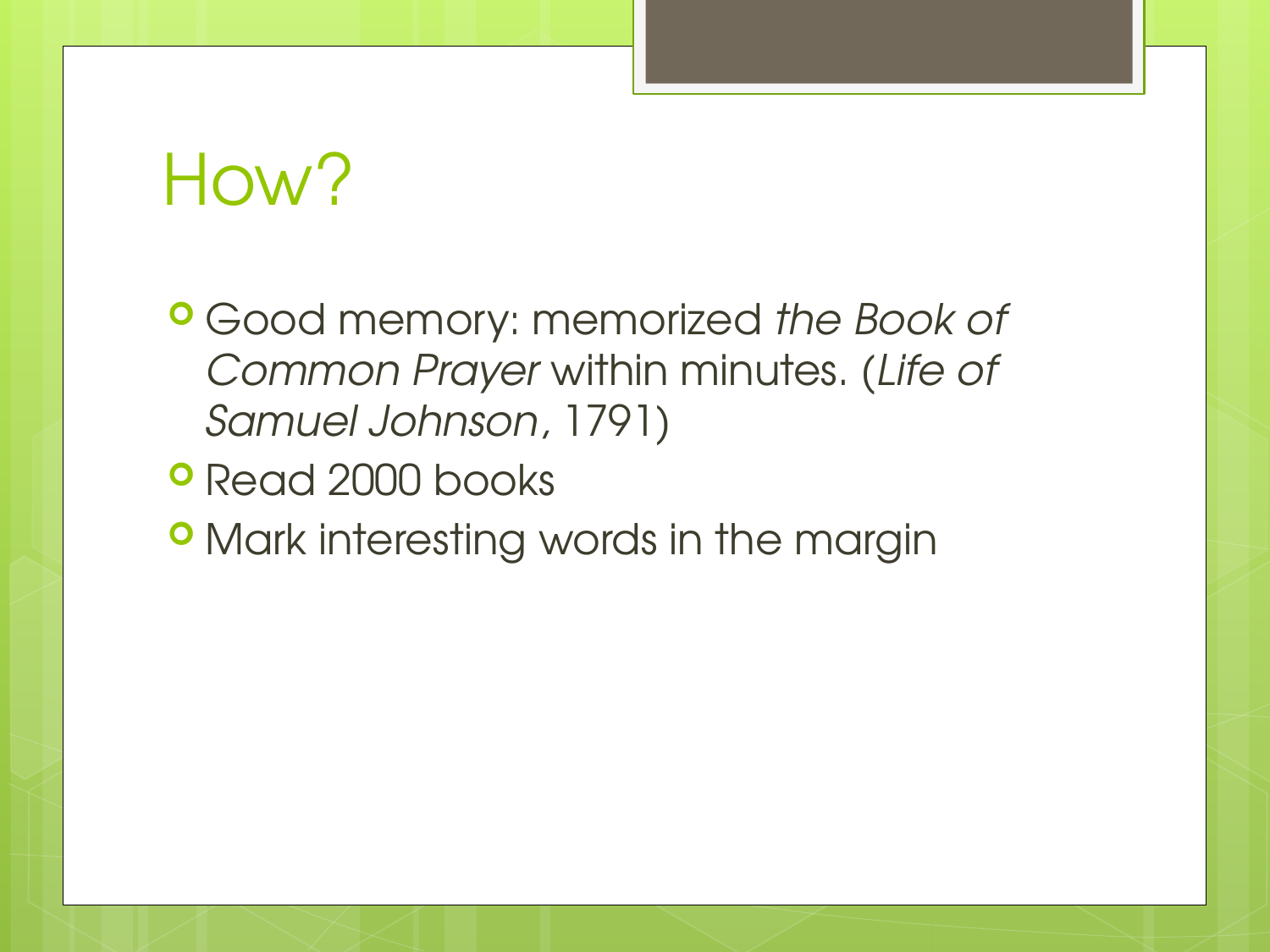

# How?
Good memory: memorized the Book of Common Prayer within minutes. (Life of Samuel Johnson, 1791)
Read 2000 books
Mark interesting words in the margin